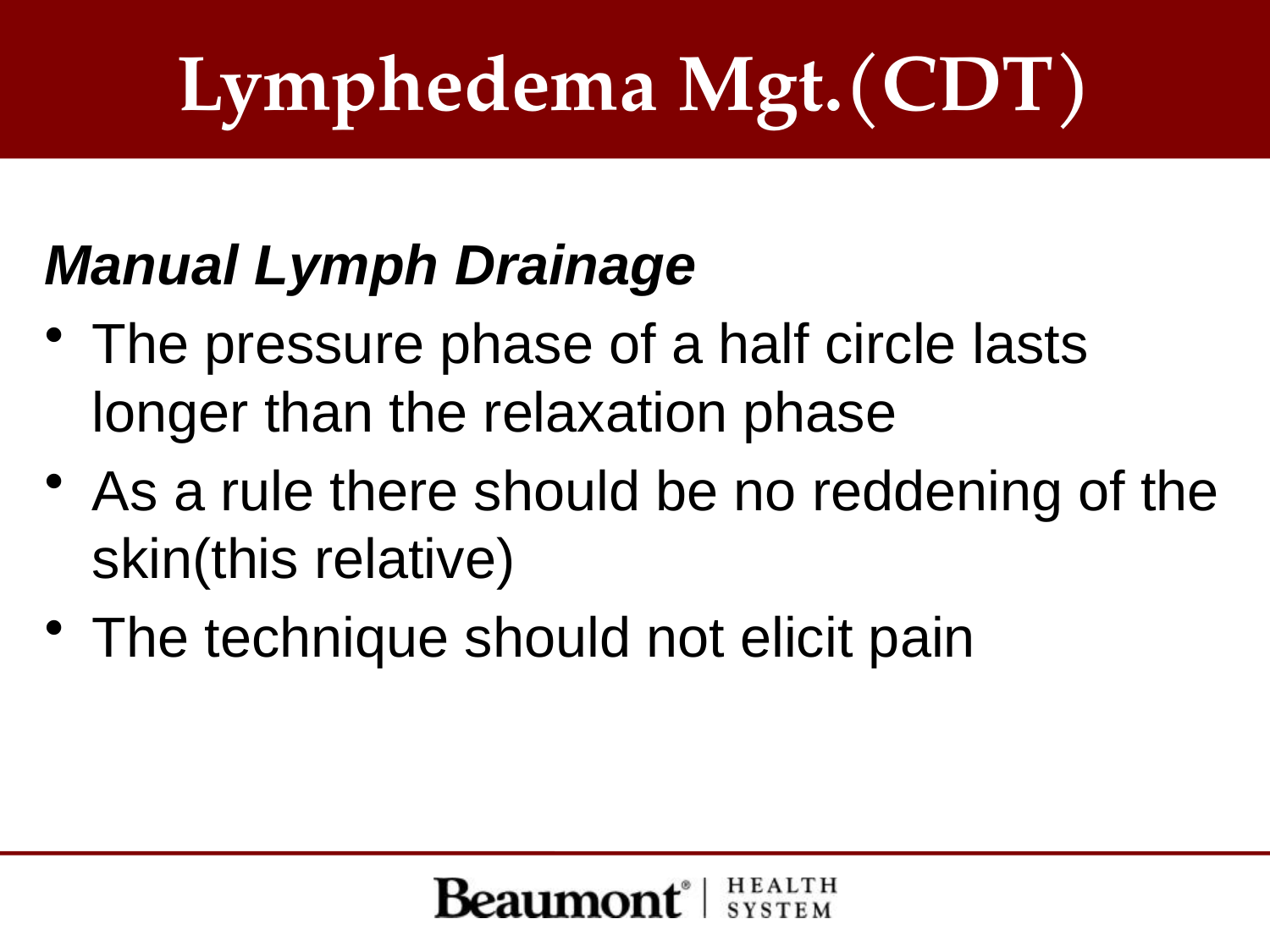

# Lymphedema Mgt.(CDT)
Manual Lymph Drainage
The pressure phase of a half circle lasts longer than the relaxation phase
As a rule there should be no reddening of the skin(this relative)
The technique should not elicit pain